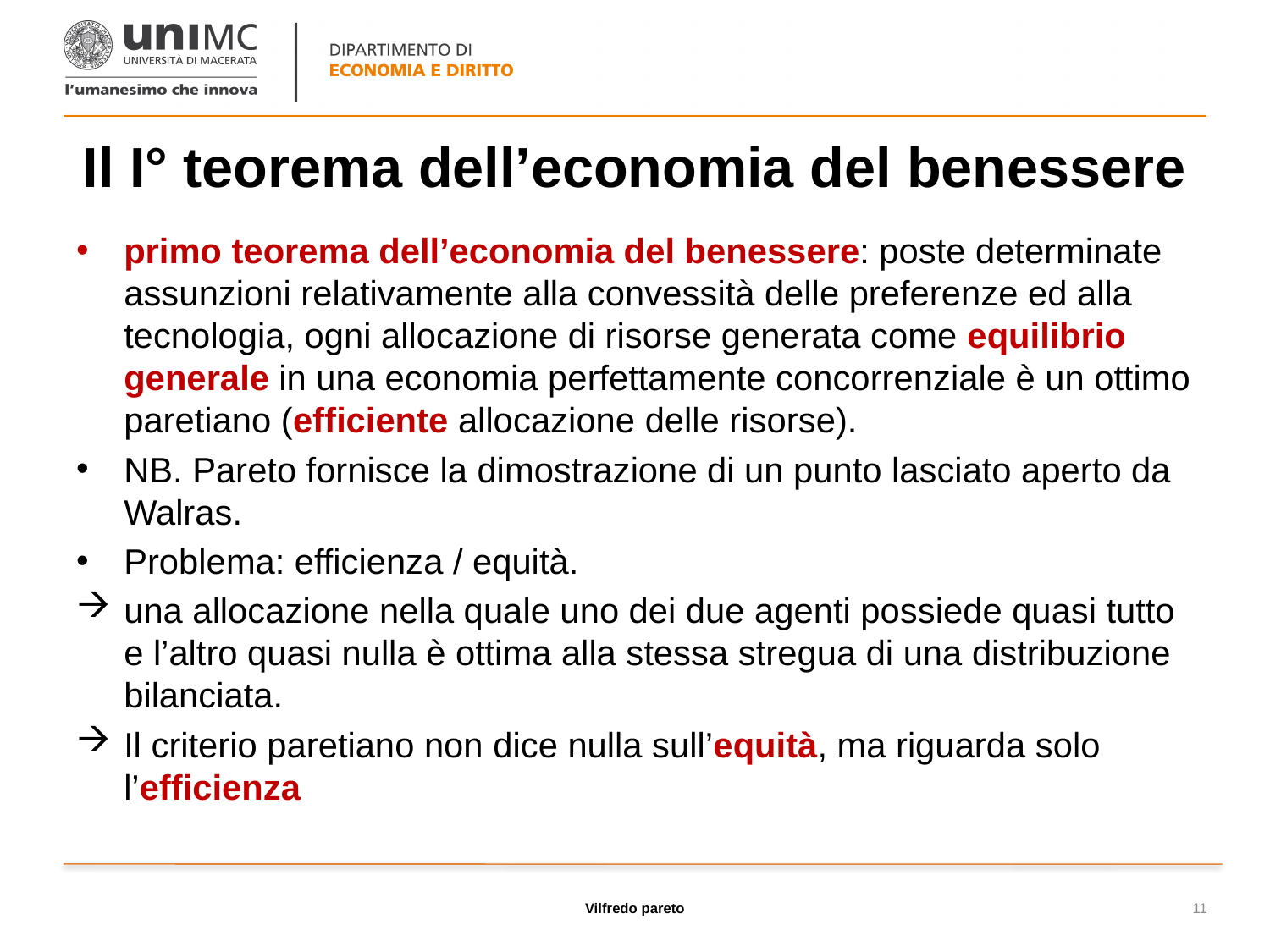

# Il I° teorema dell’economia del benessere
primo teorema dell’economia del benessere: poste determinate assunzioni relativamente alla convessità delle preferenze ed alla tecnologia, ogni allocazione di risorse generata come equilibrio generale in una economia perfettamente concorrenziale è un ottimo paretiano (efficiente allocazione delle risorse).
NB. Pareto fornisce la dimostrazione di un punto lasciato aperto da Walras.
Problema: efficienza / equità.
una allocazione nella quale uno dei due agenti possiede quasi tutto e l’altro quasi nulla è ottima alla stessa stregua di una distribuzione bilanciata.
Il criterio paretiano non dice nulla sull’equità, ma riguarda solo l’efficienza

Vilfredo pareto
11